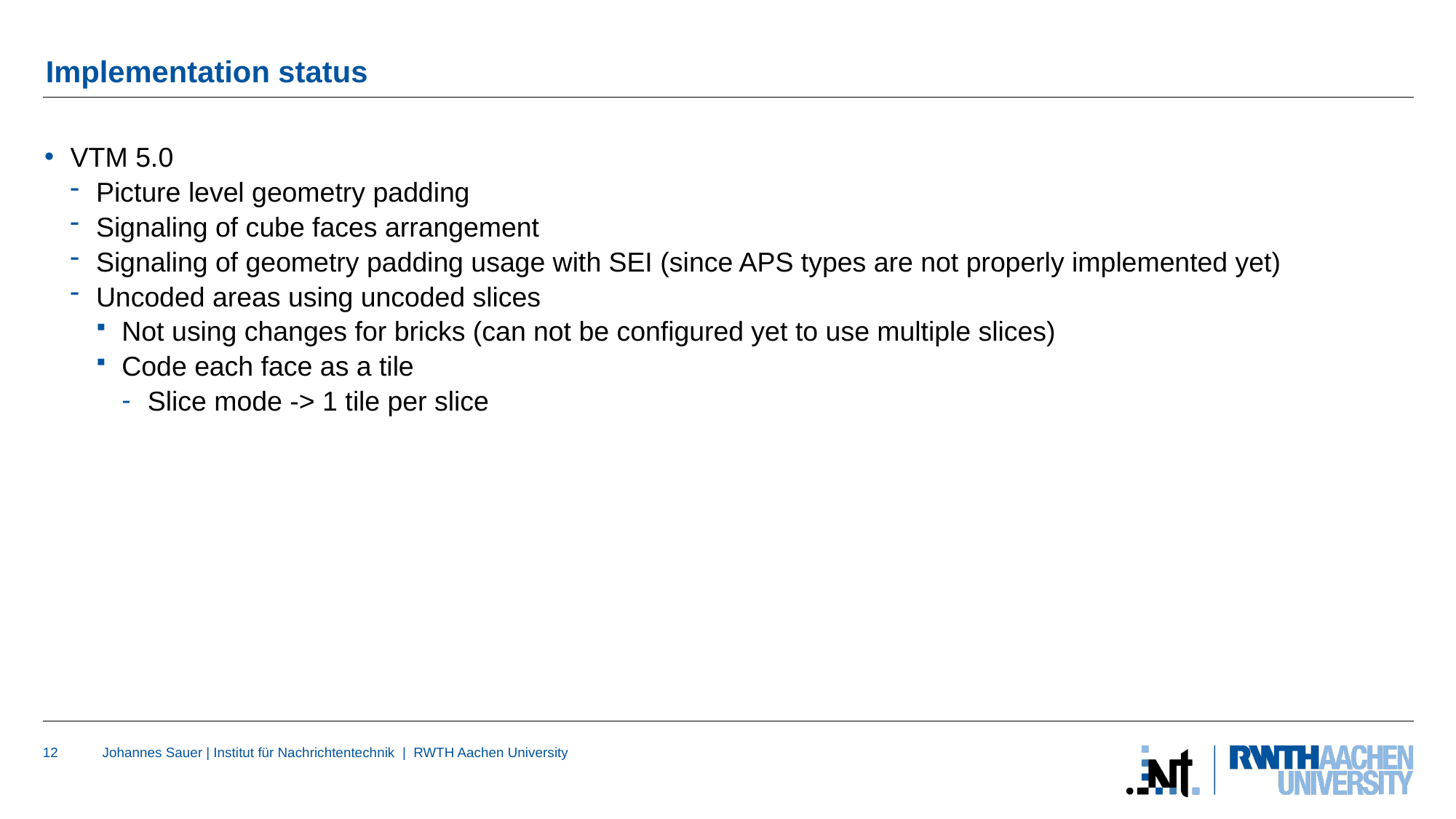

# Implementation status
VTM 5.0
Picture level geometry padding
Signaling of cube faces arrangement
Signaling of geometry padding usage with SEI (since APS types are not properly implemented yet)
Uncoded areas using uncoded slices
Not using changes for bricks (can not be configured yet to use multiple slices)
Code each face as a tile
Slice mode -> 1 tile per slice